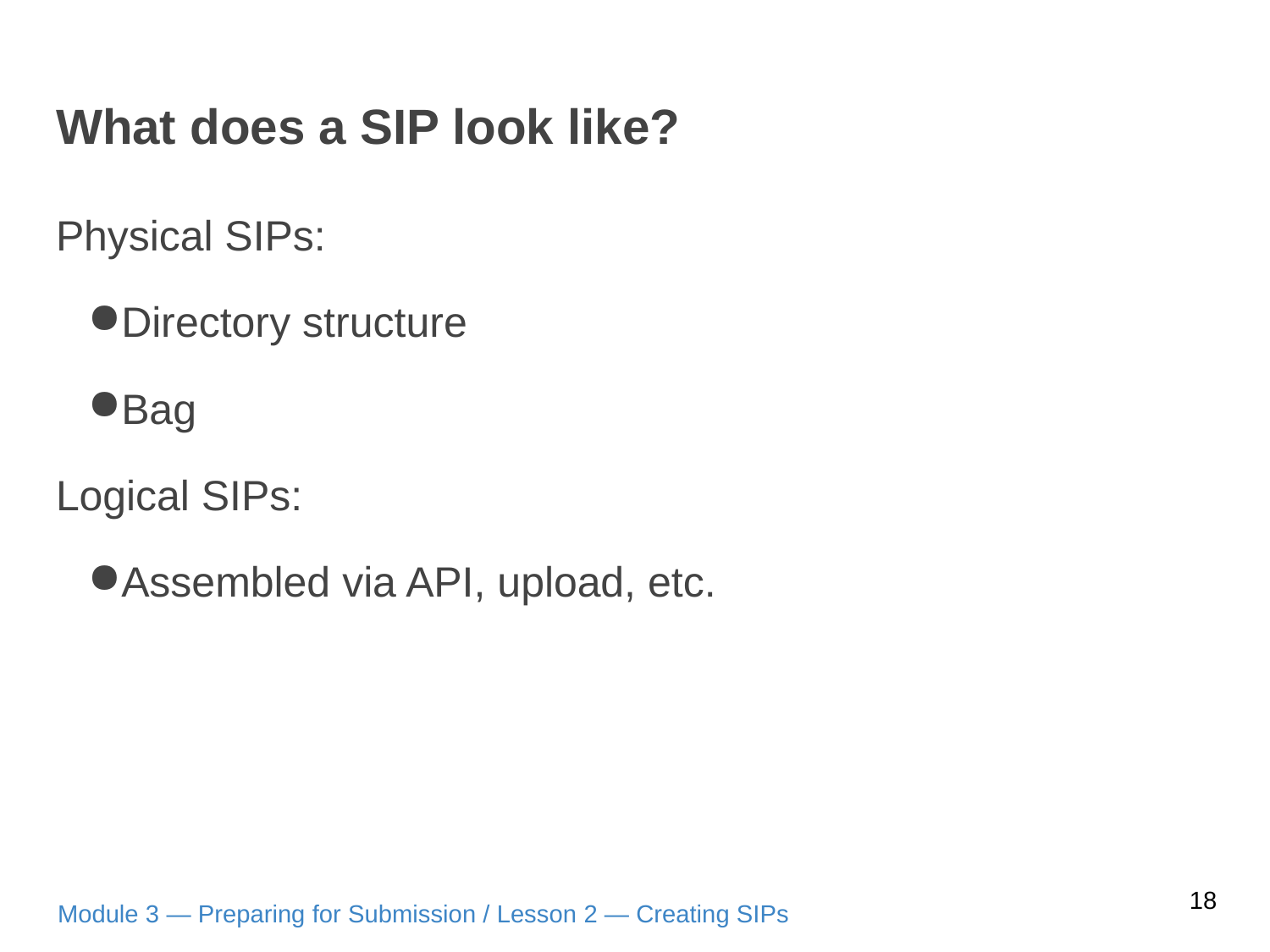

# What does a SIP look like?
Physical SIPs:
Directory structure
Bag
Logical SIPs:
Assembled via API, upload, etc.

18
Module 3 — Preparing for Submission / Lesson 2 — Creating SIPs